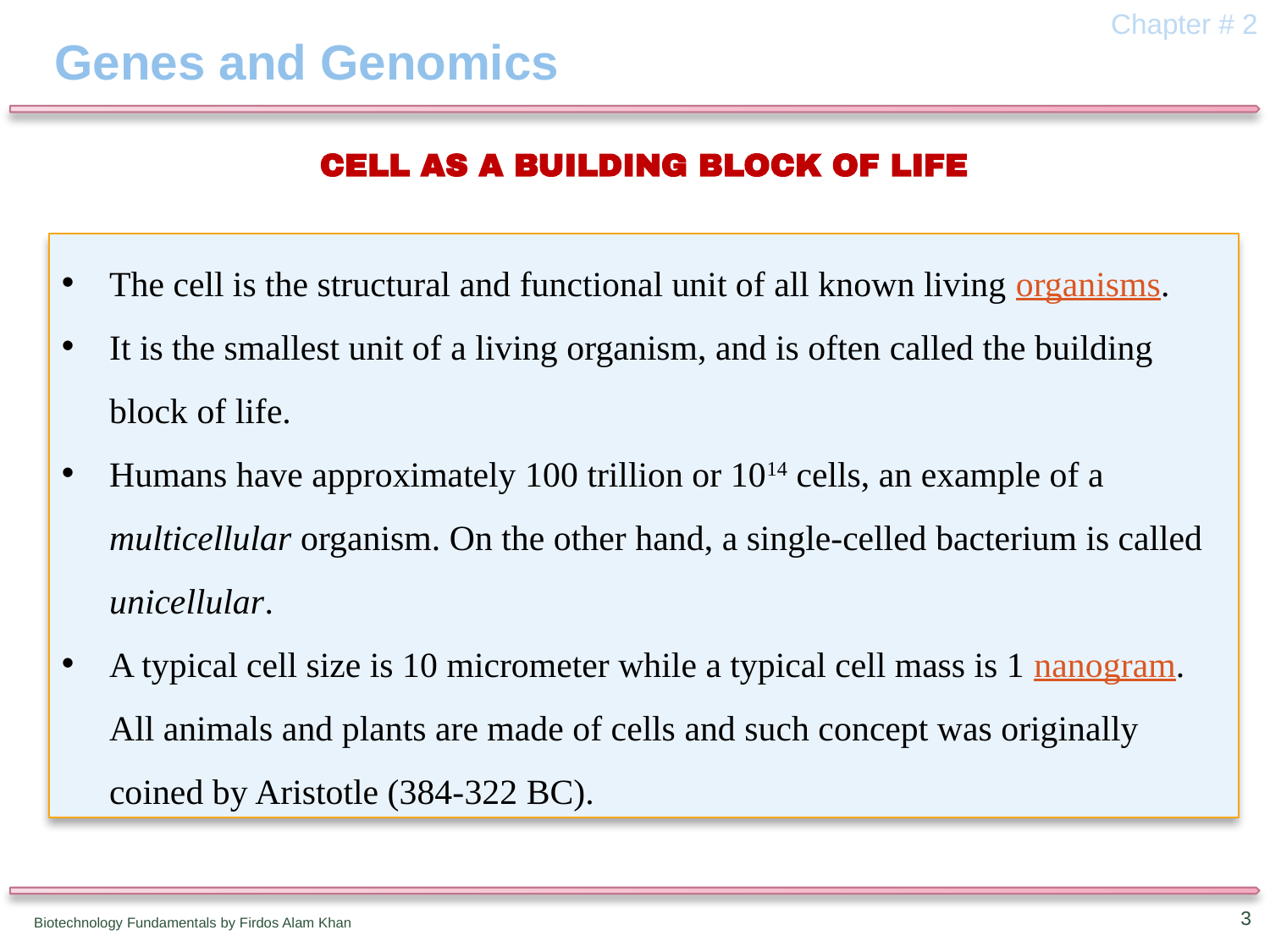

Chapter # 2
# Genes and Genomics

Cell as a building block of life
Major fields of biotechnology

The cell is the structural and functional unit of all known living organisms.
It is the smallest unit of a living organism, and is often called the building block of life.
Humans have approximately 100 trillion or 1014 cells, an example of a multicellular organism. On the other hand, a single-celled bacterium is called unicellular.
A typical cell size is 10 micrometer while a typical cell mass is 1 nanogram. All animals and plants are made of cells and such concept was originally coined by Aristotle (384-322 BC).
Title in here

3
Biotechnology Fundamentals by Firdos Alam Khan